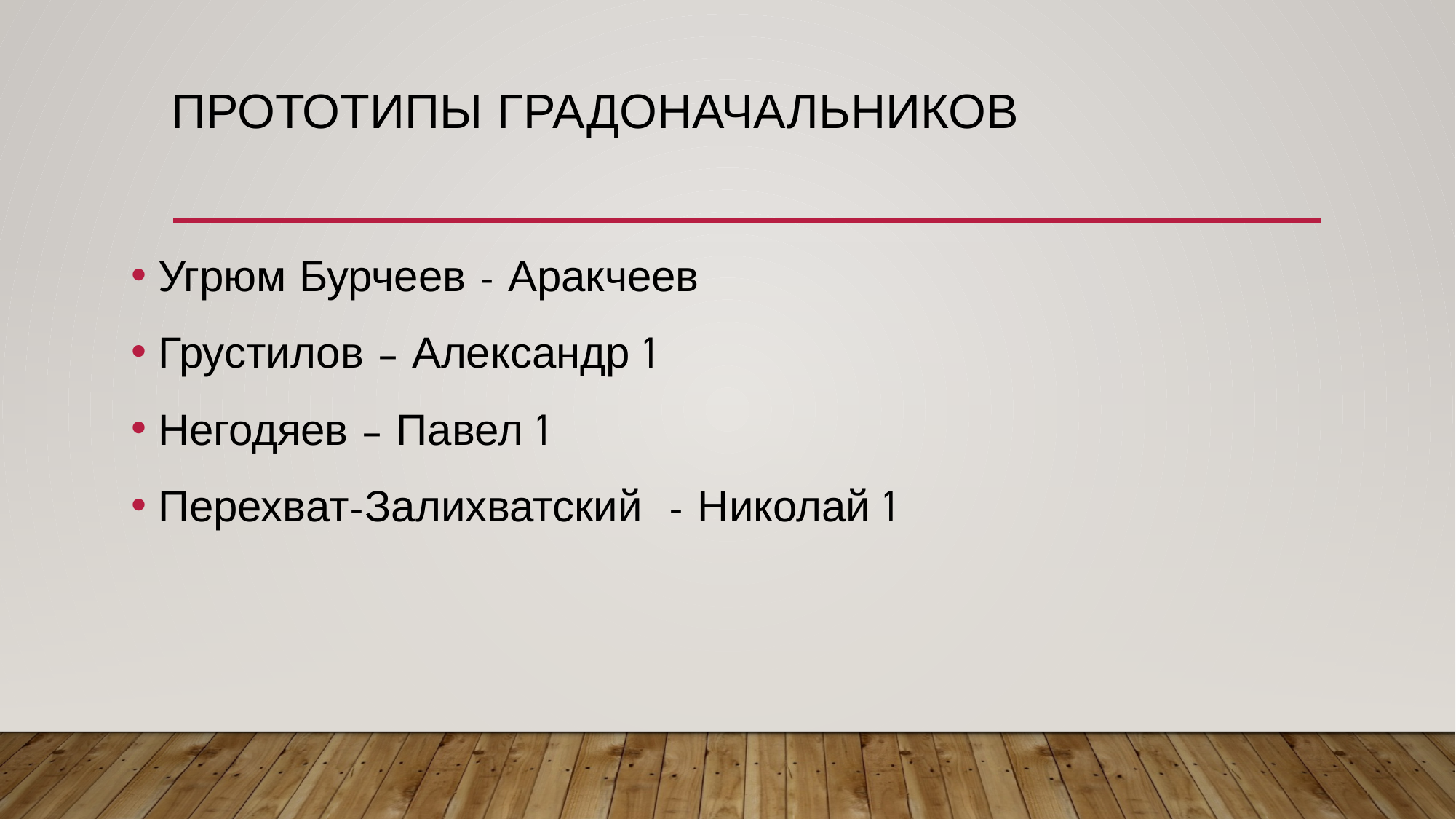

# Прототипы градоначальников
Угрюм Бурчеев - Аракчеев
Грустилов – Александр 1
Негодяев – Павел 1
Перехват-Залихватский  - Николай 1